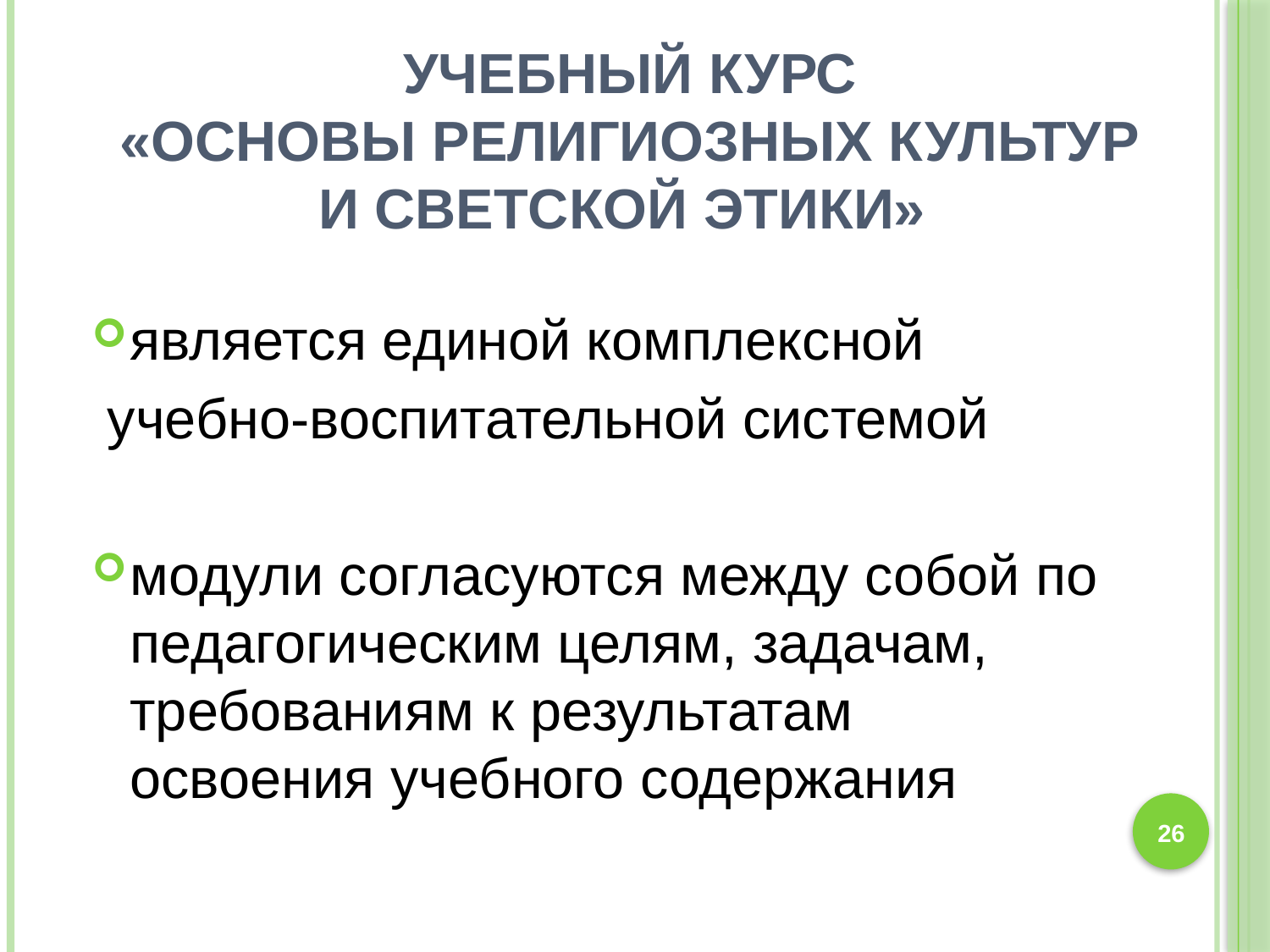

# Учебный курс «Основы религиозных культур и светской этики»
является единой комплексной
 учебно-воспитательной системой

модули согласуются между собой по педагогическим целям, задачам, требованиям к результатам освоения учебного содержания
26